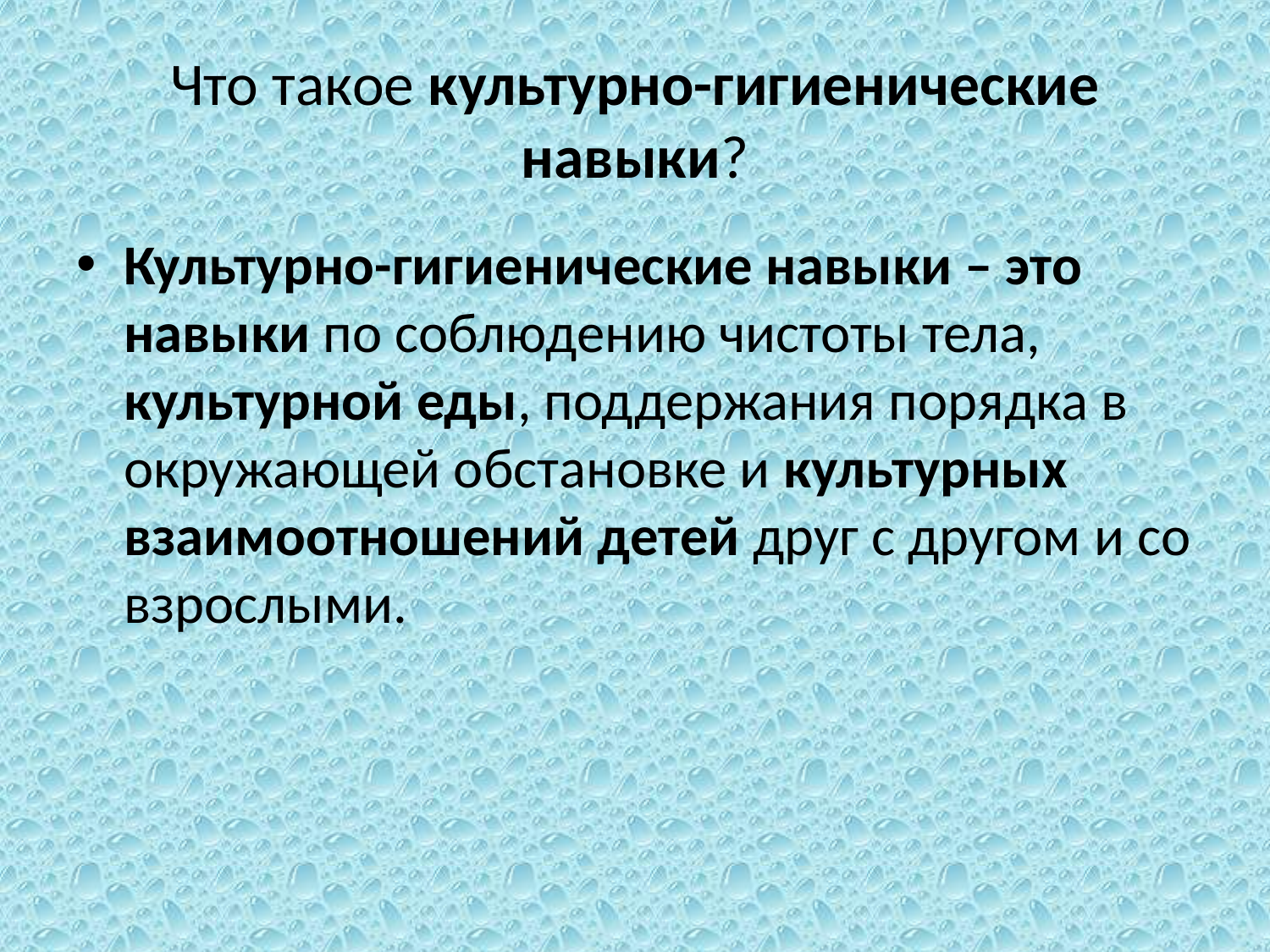

# Что такое культурно-гигиенические навыки?
Культурно-гигиенические навыки – это навыки по соблюдению чистоты тела, культурной еды, поддержания порядка в окружающей обстановке и культурных взаимоотношений детей друг с другом и со взрослыми.